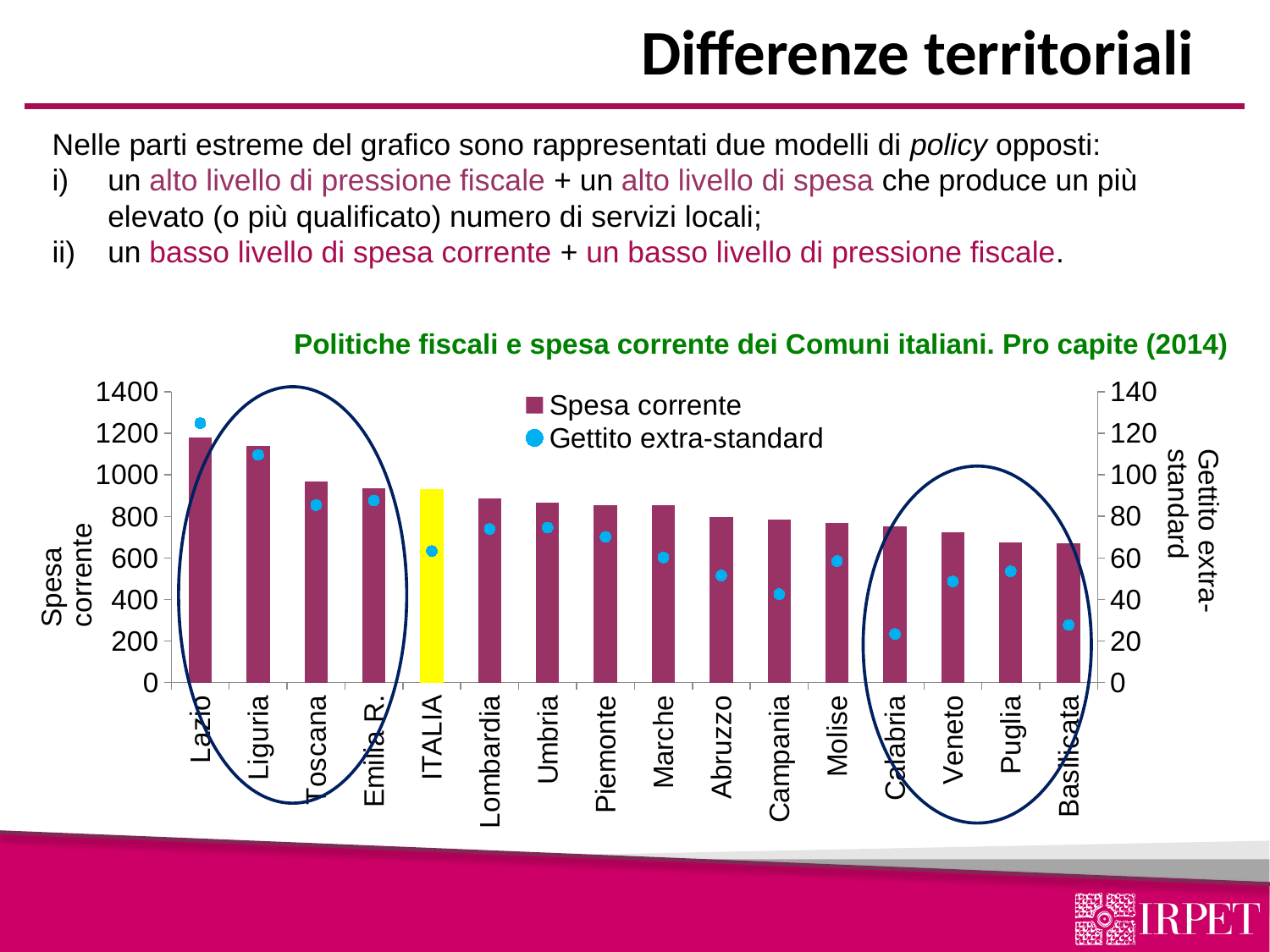

# Differenze territoriali

Nelle parti estreme del grafico sono rappresentati due modelli di policy opposti:
un alto livello di pressione fiscale + un alto livello di spesa che produce un più elevato (o più qualificato) numero di servizi locali;
un basso livello di spesa corrente + un basso livello di pressione fiscale.

Politiche fiscali e spesa corrente dei Comuni italiani. Pro capite (2014)

### Chart

| Category | Spesa corrente  | Gettito extra-standard |
|---|---|---|
| Lazio | 1181.4759320971416 | 124.8958259028339 |
| Liguria | 1141.1287889166629 | 109.63003264910766 |
| Toscana | 968.1168198112805 | 85.42544841243655 |
| Emilia R. | 934.5754707967322 | 87.69744019342608 |
| ITALIA | 933.0 | 63.31081503602218 |
| Lombardia | 887.4509331679308 | 73.9675975629238 |
| Umbria | 867.6180580352652 | 74.61273363054428 |
| Piemonte | 855.725707748386 | 70.13898022702904 |
| Marche | 855.0965248828029 | 60.20849972980028 |
| Abruzzo | 795.8454360450485 | 51.52484857604562 |
| Campania | 784.1581768525375 | 42.570878268556015 |
| Molise | 767.0064684472217 | 58.47710503891916 |
| Calabria | 751.9568765616857 | 23.358004379447465 |
| Veneto | 722.9972493189014 | 48.67324556368693 |
| Puglia | 675.7884958714385 | 53.54912561534093 |
| Basilicata | 672.4752309909143 | 27.719054728095077 |